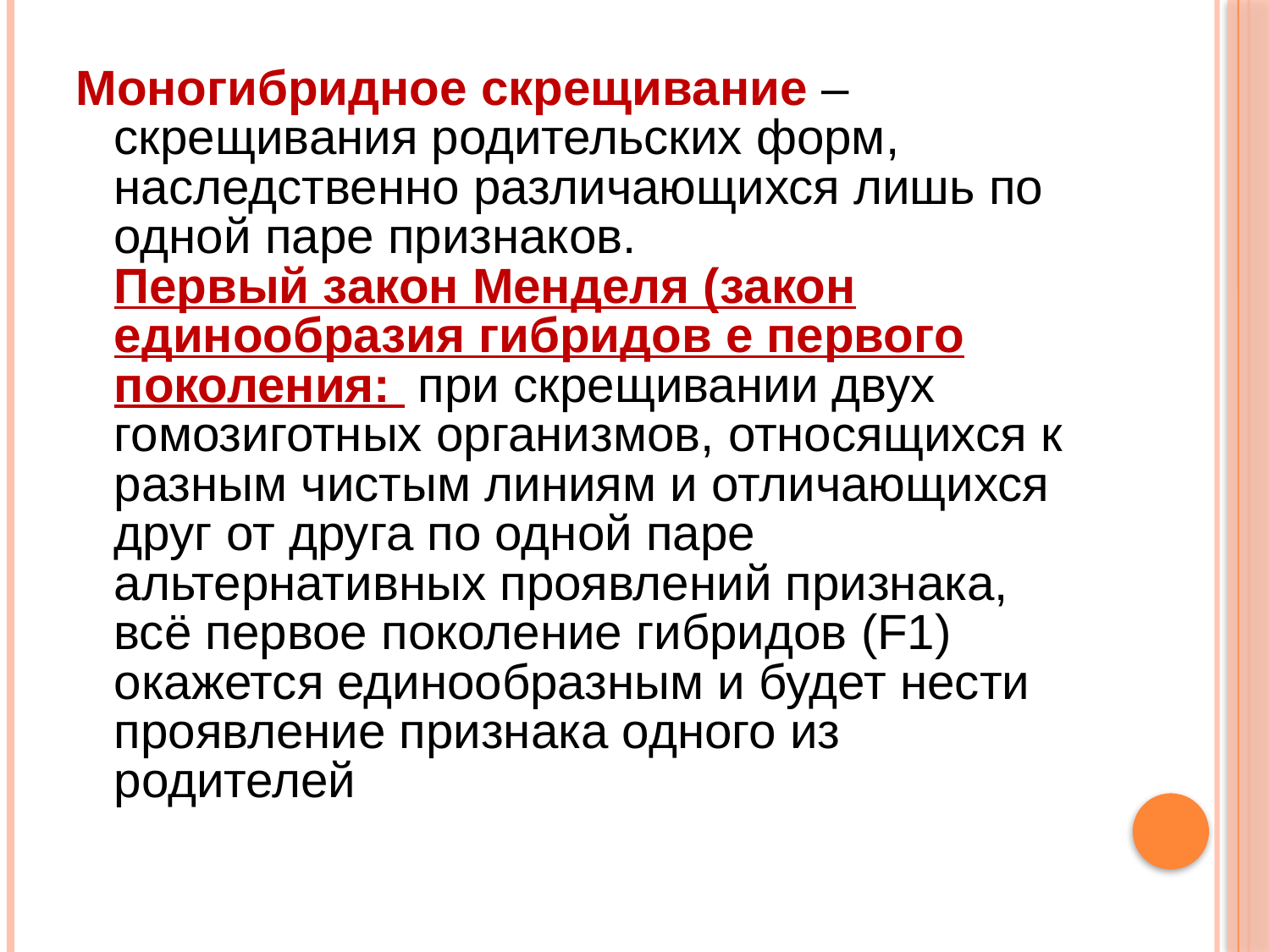

Моногибридное скрещивание – скрещивания родительских форм, наследственно различающихся лишь по одной паре признаков.
Первый закон Менделя (закон единообразия гибридов е первого поколения:  при скрещивании двух гомозиготных организмов, относящихся к разным чистым линиям и отличающихся друг от друга по одной паре альтернативных проявлений признака, всё первое поколение гибридов (F1) окажется единообразным и будет нести проявление признака одного из родителей